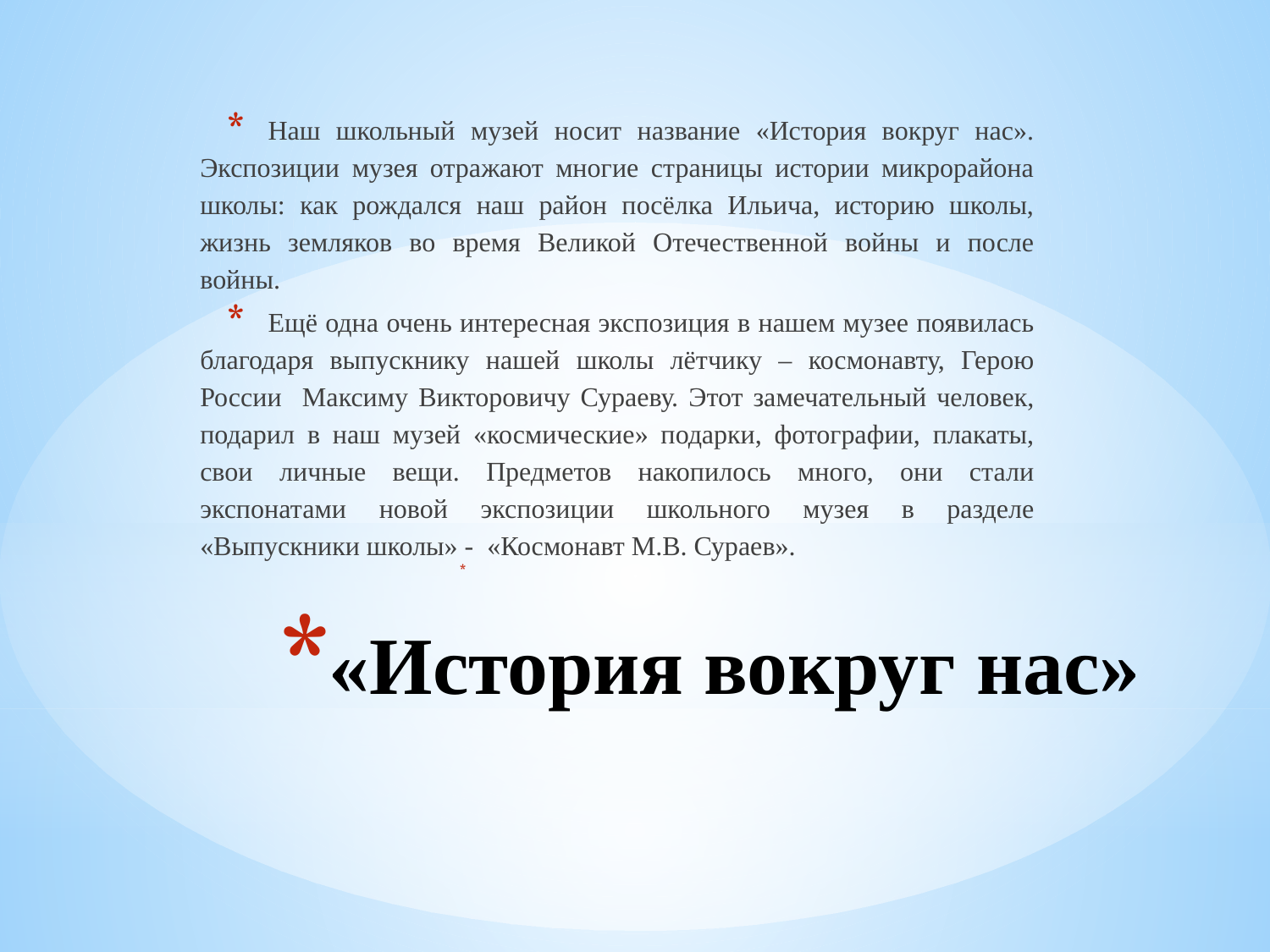

Наш школьный музей носит название «История вокруг нас». Экспозиции музея отражают многие страницы истории микрорайона школы: как рождался наш район посёлка Ильича, историю школы, жизнь земляков во время Великой Отечественной войны и после войны.
Ещё одна очень интересная экспозиция в нашем музее появилась благодаря выпускнику нашей школы лётчику – космонавту, Герою России  Максиму Викторовичу Сураеву. Этот замечательный человек, подарил в наш музей «космические» подарки, фотографии, плакаты, свои личные вещи. Предметов накопилось много, они стали экспонатами новой экспозиции школьного музея в разделе «Выпускники школы» -  «Космонавт М.В. Сураев».

# «История вокруг нас»